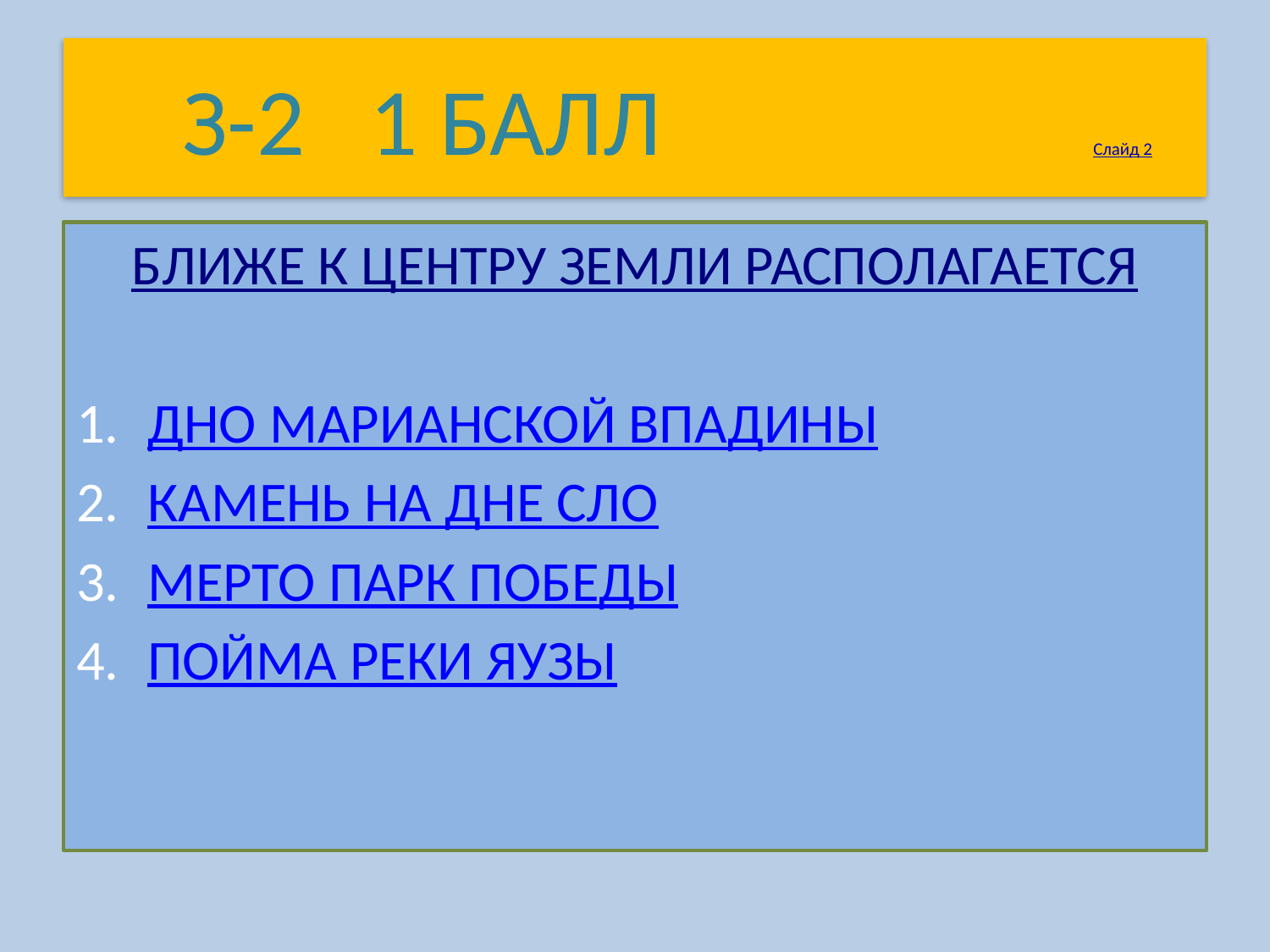

# З-2   1 БАЛЛ                    Слайд 2
БЛИЖЕ К ЦЕНТРУ ЗЕМЛИ РАСПОЛАГАЕТСЯ

ДНО МАРИАНСКОЙ ВПАДИНЫ
КАМЕНЬ НА ДНЕ СЛО
МЕРТО ПАРК ПОБЕДЫ
ПОЙМА РЕКИ ЯУЗЫ